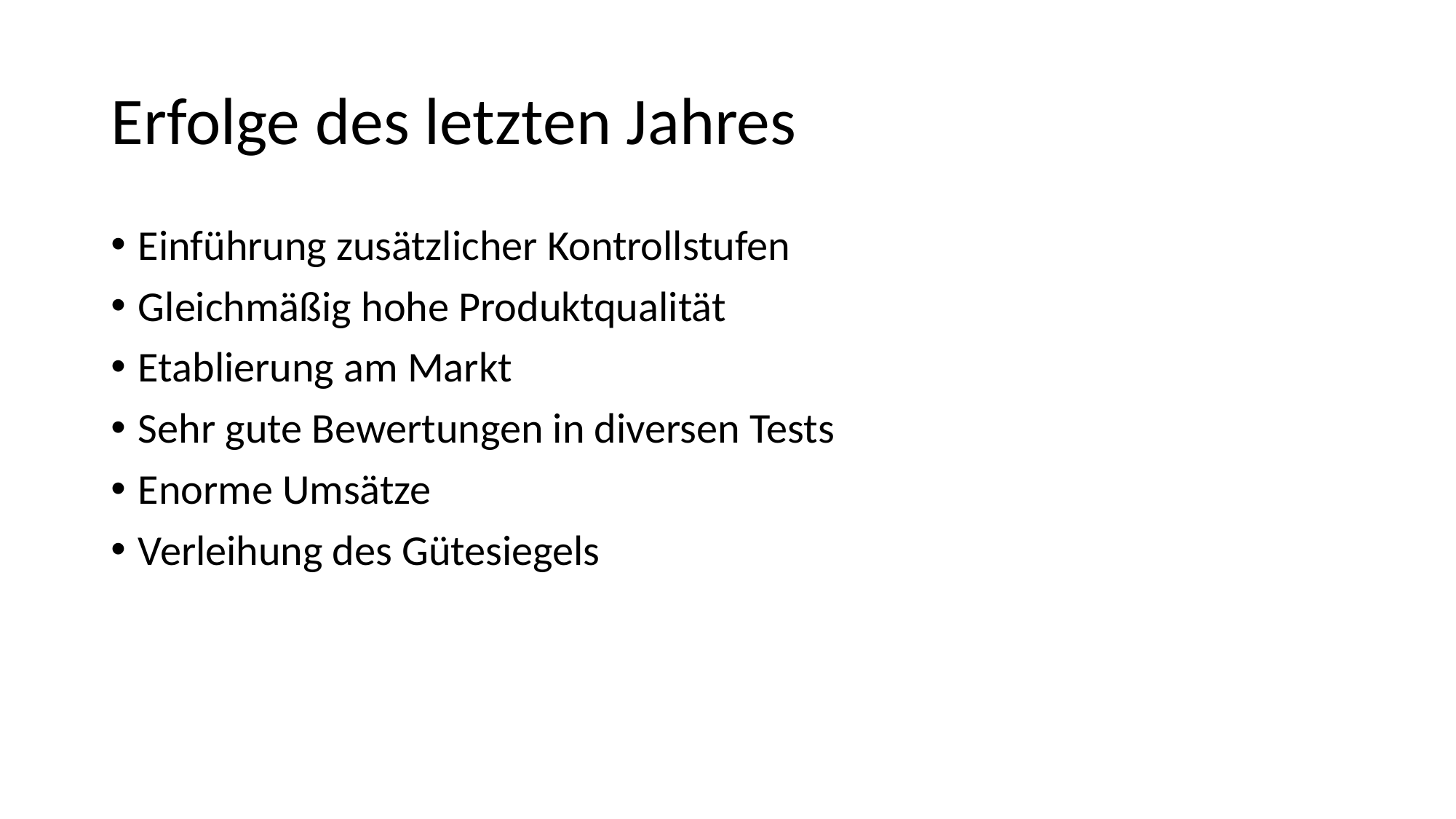

# Erfolge des letzten Jahres
Einführung zusätzlicher Kontrollstufen
Gleichmäßig hohe Produktqualität
Etablierung am Markt
Sehr gute Bewertungen in diversen Tests
Enorme Umsätze
Verleihung des Gütesiegels